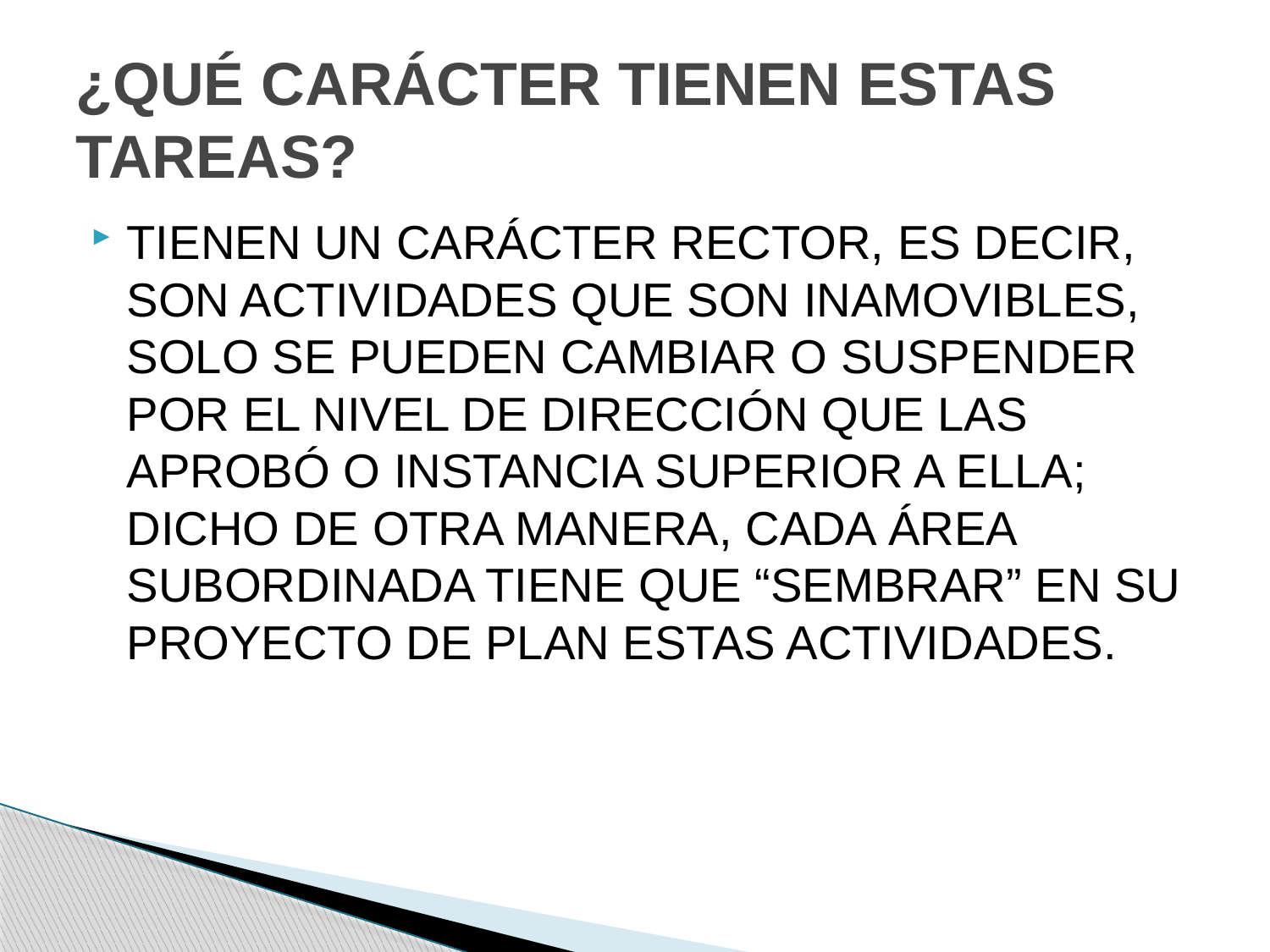

# ¿QUÉ CARÁCTER TIENEN ESTAS TAREAS?
TIENEN UN CARÁCTER RECTOR, ES DECIR, SON ACTIVIDADES QUE SON INAMOVIBLES, SOLO SE PUEDEN CAMBIAR O SUSPENDER POR EL NIVEL DE DIRECCIÓN QUE LAS APROBÓ O INSTANCIA SUPERIOR A ELLA; DICHO DE OTRA MANERA, CADA ÁREA SUBORDINADA TIENE QUE “SEMBRAR” EN SU PROYECTO DE PLAN ESTAS ACTIVIDADES.